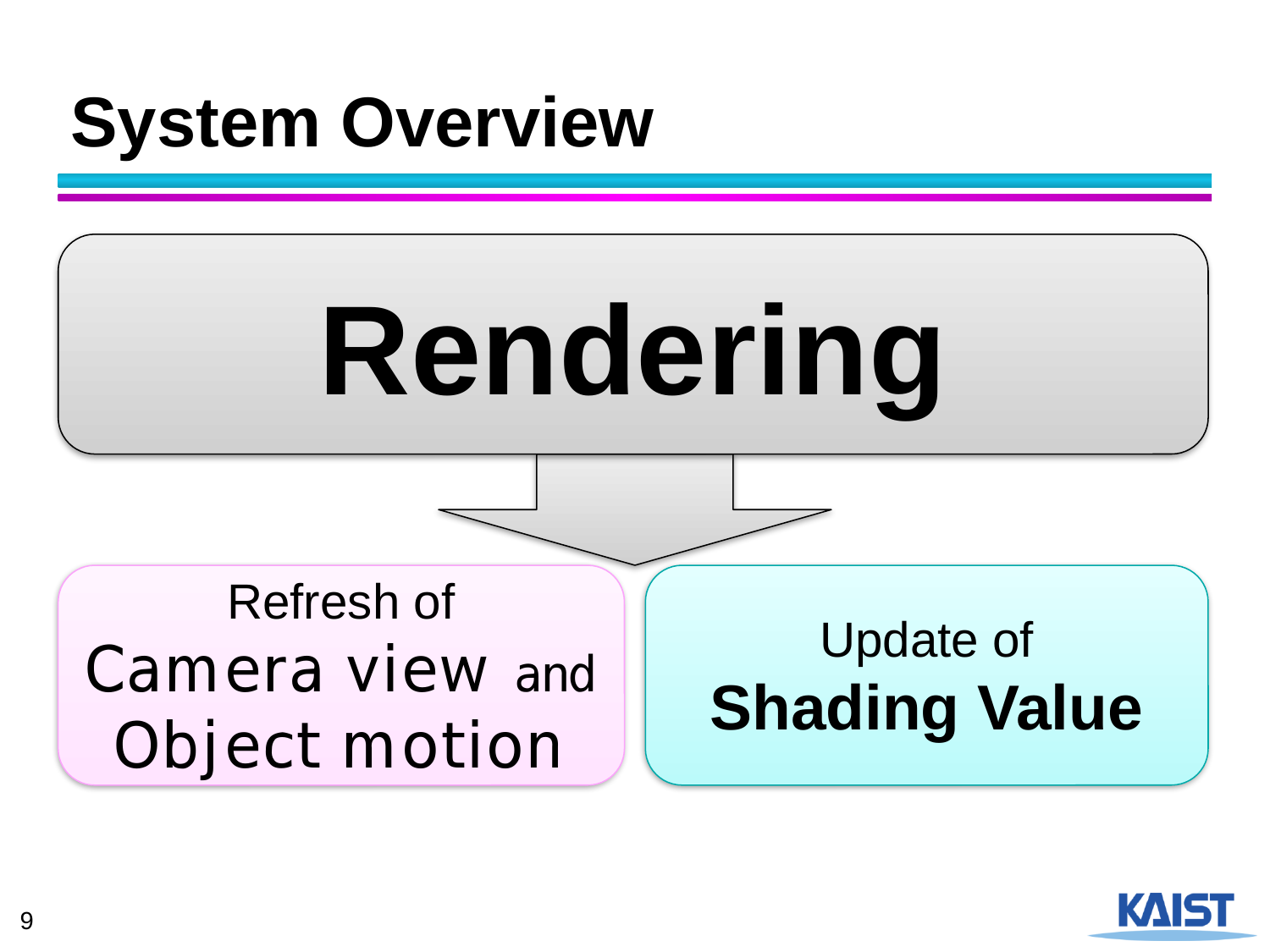

# System Overview
Rendering

Refresh of
Camera view and Object motion
Update of
Shading Value